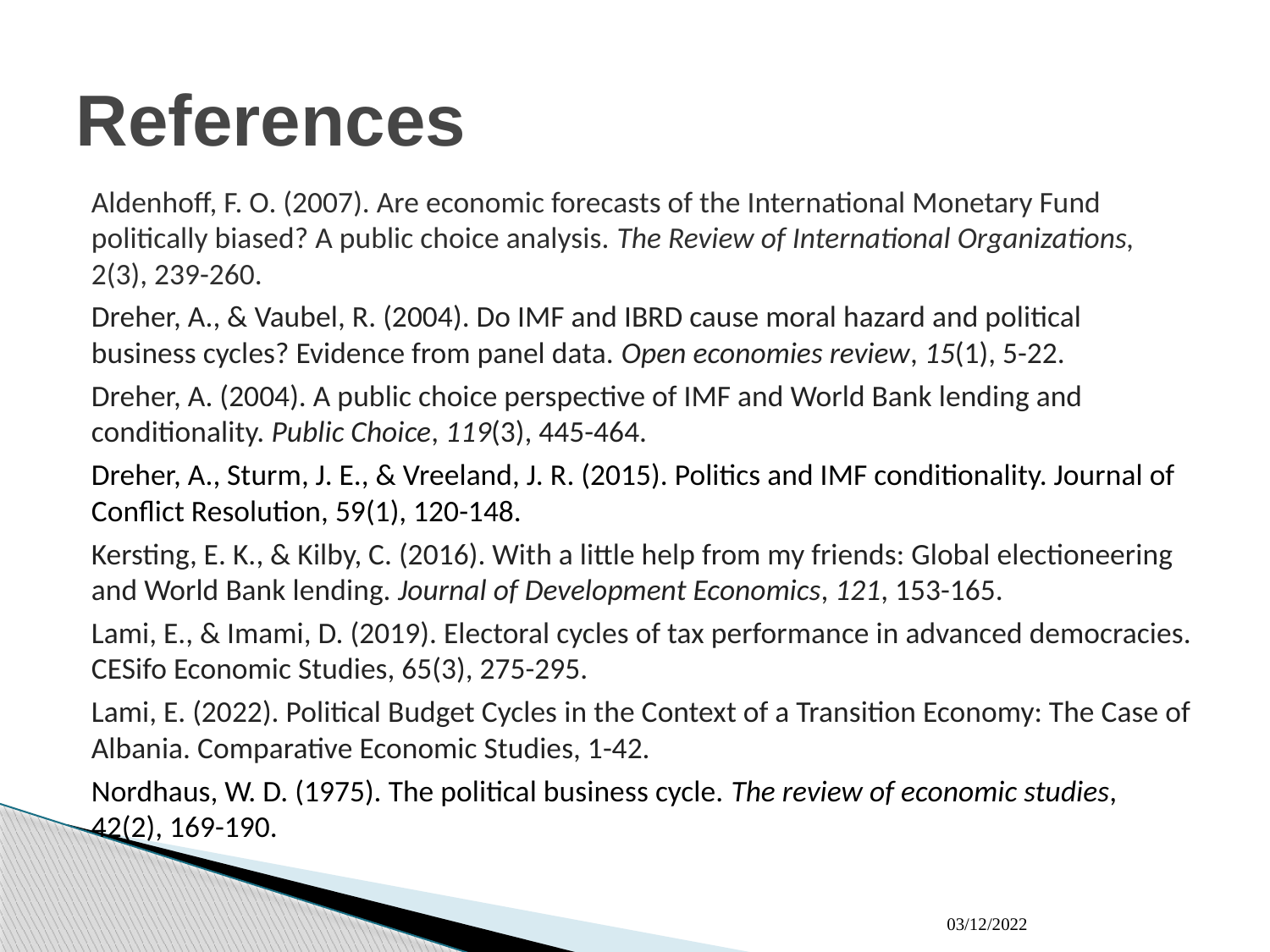

# References
Aldenhoff, F. O. (2007). Are economic forecasts of the International Monetary Fund politically biased? A public choice analysis. The Review of International Organizations, 2(3), 239-260.
Dreher, A., & Vaubel, R. (2004). Do IMF and IBRD cause moral hazard and political business cycles? Evidence from panel data. Open economies review, 15(1), 5-22.
Dreher, A. (2004). A public choice perspective of IMF and World Bank lending and conditionality. Public Choice, 119(3), 445-464.
Dreher, A., Sturm, J. E., & Vreeland, J. R. (2015). Politics and IMF conditionality. Journal of Conflict Resolution, 59(1), 120-148.
Kersting, E. K., & Kilby, C. (2016). With a little help from my friends: Global electioneering and World Bank lending. Journal of Development Economics, 121, 153-165.
Lami, E., & Imami, D. (2019). Electoral cycles of tax performance in advanced democracies. CESifo Economic Studies, 65(3), 275-295.
Lami, E. (2022). Political Budget Cycles in the Context of a Transition Economy: The Case of Albania. Comparative Economic Studies, 1-42.
Nordhaus, W. D. (1975). The political business cycle. The review of economic studies, 42(2), 169-190.

03/12/2022
12